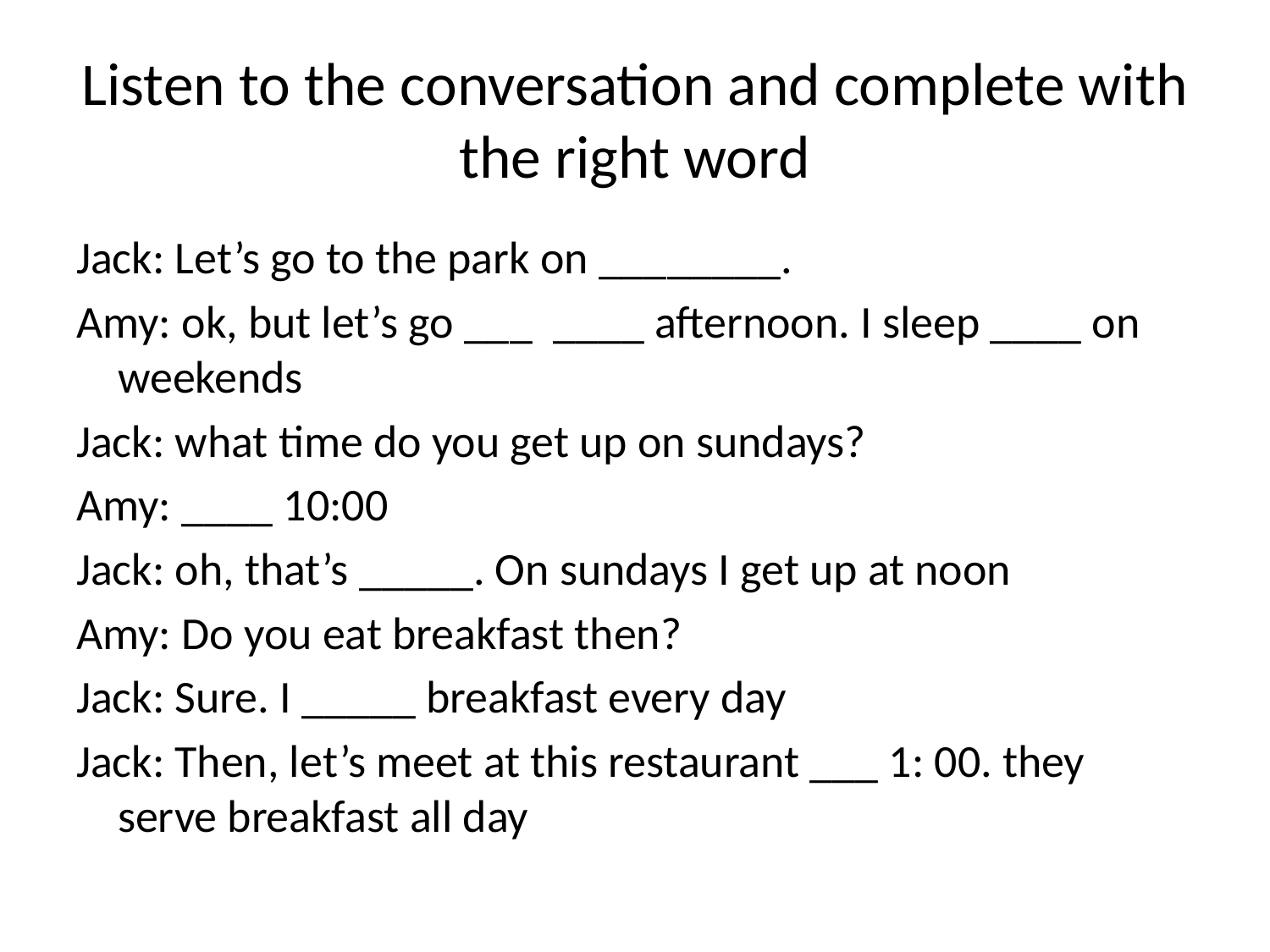

# Listen to the conversation and complete with the right word
Jack: Let’s go to the park on ________.
Amy: ok, but let’s go ___  ____ afternoon. I sleep ____ on weekends
Jack: what time do you get up on sundays?
Amy: ____ 10:00
Jack: oh, that’s _____. On sundays I get up at noon
Amy: Do you eat breakfast then?
Jack: Sure. I _____ breakfast every day
Jack: Then, let’s meet at this restaurant ___ 1: 00. they serve breakfast all day